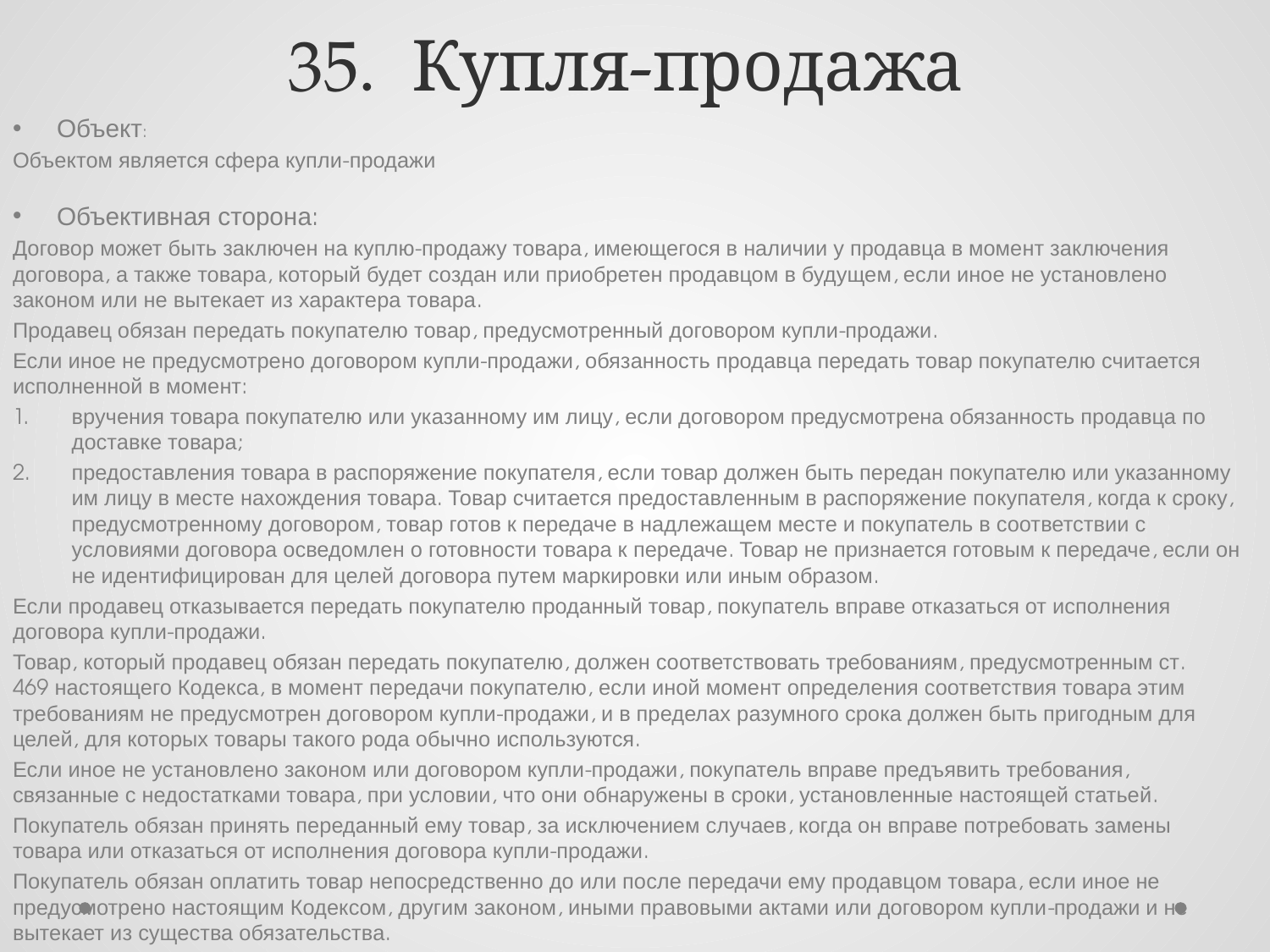

# 35.  Купля-продажа
Объект:
Объектом является сфера купли-продажи

Объективная сторона:
Договор может быть заключен на куплю-продажу товара, имеющегося в наличии у продавца в момент заключения договора, а также товара, который будет создан или приобретен продавцом в будущем, если иное не установлено законом или не вытекает из характера товара.
Продавец обязан передать покупателю товар, предусмотренный договором купли-продажи.
Если иное не предусмотрено договором купли-продажи, обязанность продавца передать товар покупателю считается исполненной в момент:
вручения товара покупателю или указанному им лицу, если договором предусмотрена обязанность продавца по доставке товара;
предоставления товара в распоряжение покупателя, если товар должен быть передан покупателю или указанному им лицу в месте нахождения товара. Товар считается предоставленным в распоряжение покупателя, когда к сроку, предусмотренному договором, товар готов к передаче в надлежащем месте и покупатель в соответствии с условиями договора осведомлен о готовности товара к передаче. Товар не признается готовым к передаче, если он не идентифицирован для целей договора путем маркировки или иным образом.
Если продавец отказывается передать покупателю проданный товар, покупатель вправе отказаться от исполнения договора купли-продажи.
Товар, который продавец обязан передать покупателю, должен соответствовать требованиям, предусмотренным ст. 469 настоящего Кодекса, в момент передачи покупателю, если иной момент определения соответствия товара этим требованиям не предусмотрен договором купли-продажи, и в пределах разумного срока должен быть пригодным для целей, для которых товары такого рода обычно используются.
Если иное не установлено законом или договором купли-продажи, покупатель вправе предъявить требования, связанные с недостатками товара, при условии, что они обнаружены в сроки, установленные настоящей статьей.
Покупатель обязан принять переданный ему товар, за исключением случаев, когда он вправе потребовать замены товара или отказаться от исполнения договора купли-продажи.
Покупатель обязан оплатить товар непосредственно до или после передачи ему продавцом товара, если иное не предусмотрено настоящим Кодексом, другим законом, иными правовыми актами или договором купли-продажи и не вытекает из существа обязательства.